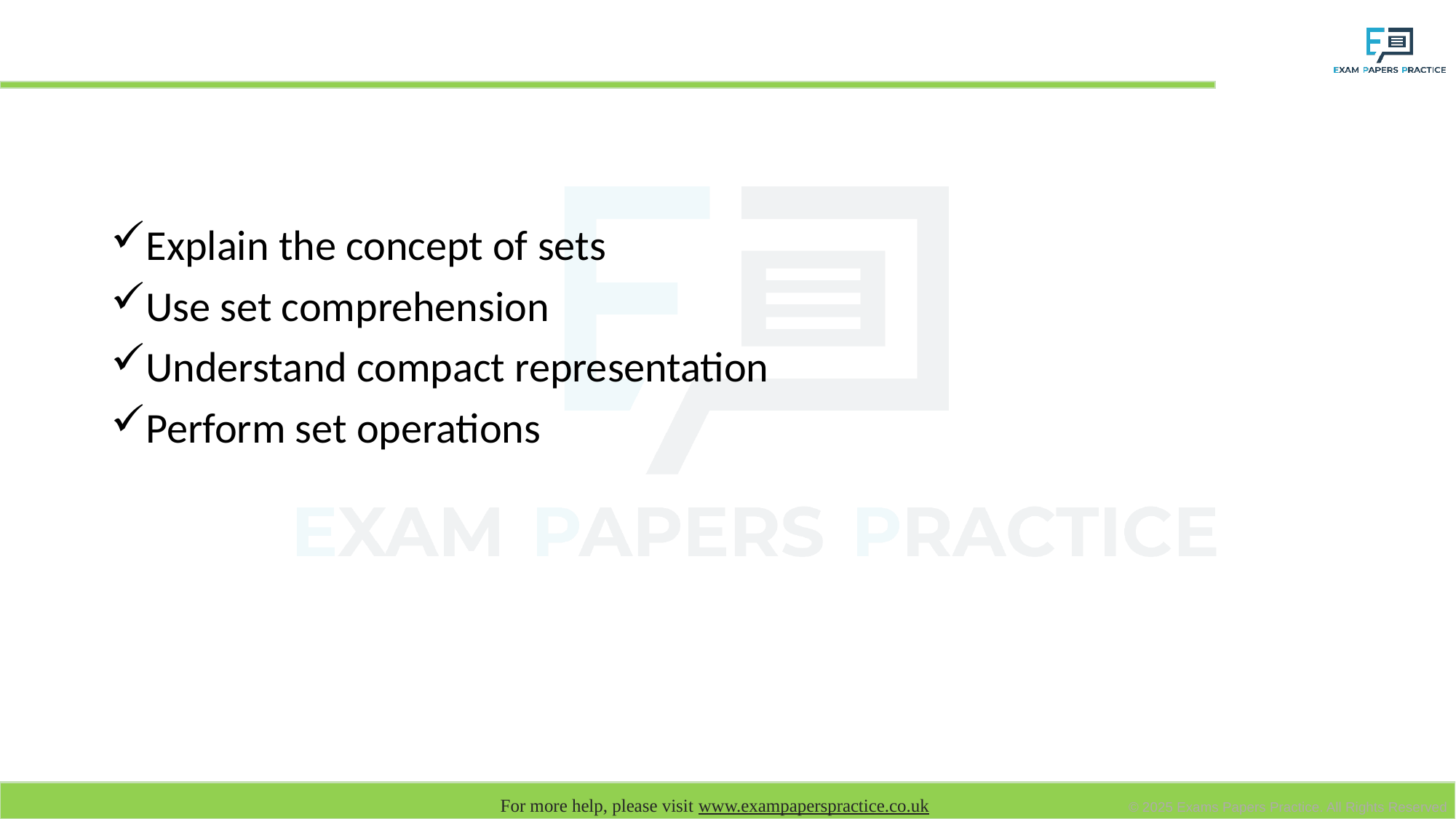

# Learning objectives
Explain the concept of sets
Use set comprehension
Understand compact representation
Perform set operations